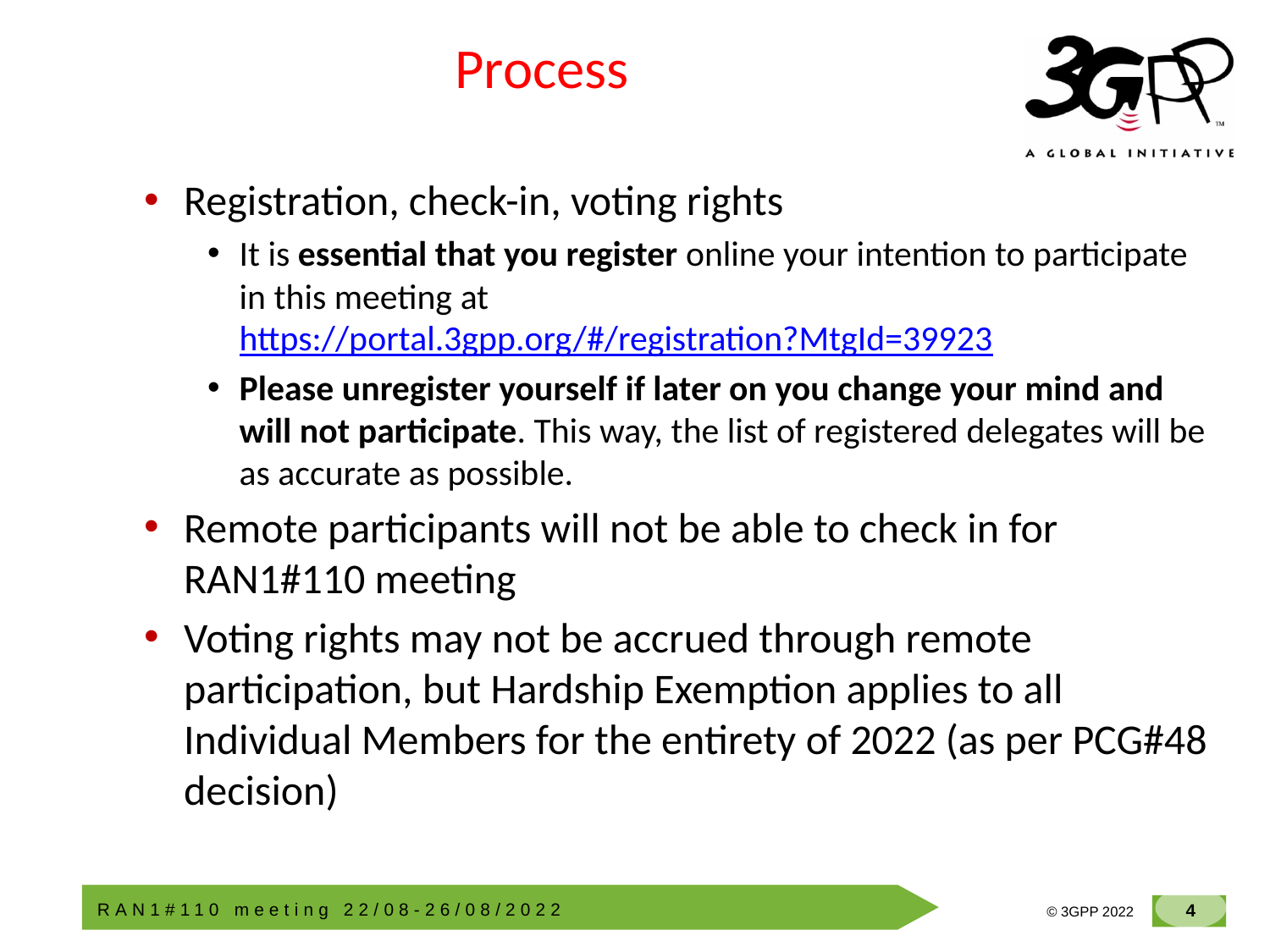

# Process
Registration, check-in, voting rights
It is essential that you register online your intention to participate in this meeting at https://portal.3gpp.org/#/registration?MtgId=39923
Please unregister yourself if later on you change your mind and will not participate. This way, the list of registered delegates will be as accurate as possible.
Remote participants will not be able to check in for RAN1#110 meeting
Voting rights may not be accrued through remote participation, but Hardship Exemption applies to all Individual Members for the entirety of 2022 (as per PCG#48 decision)